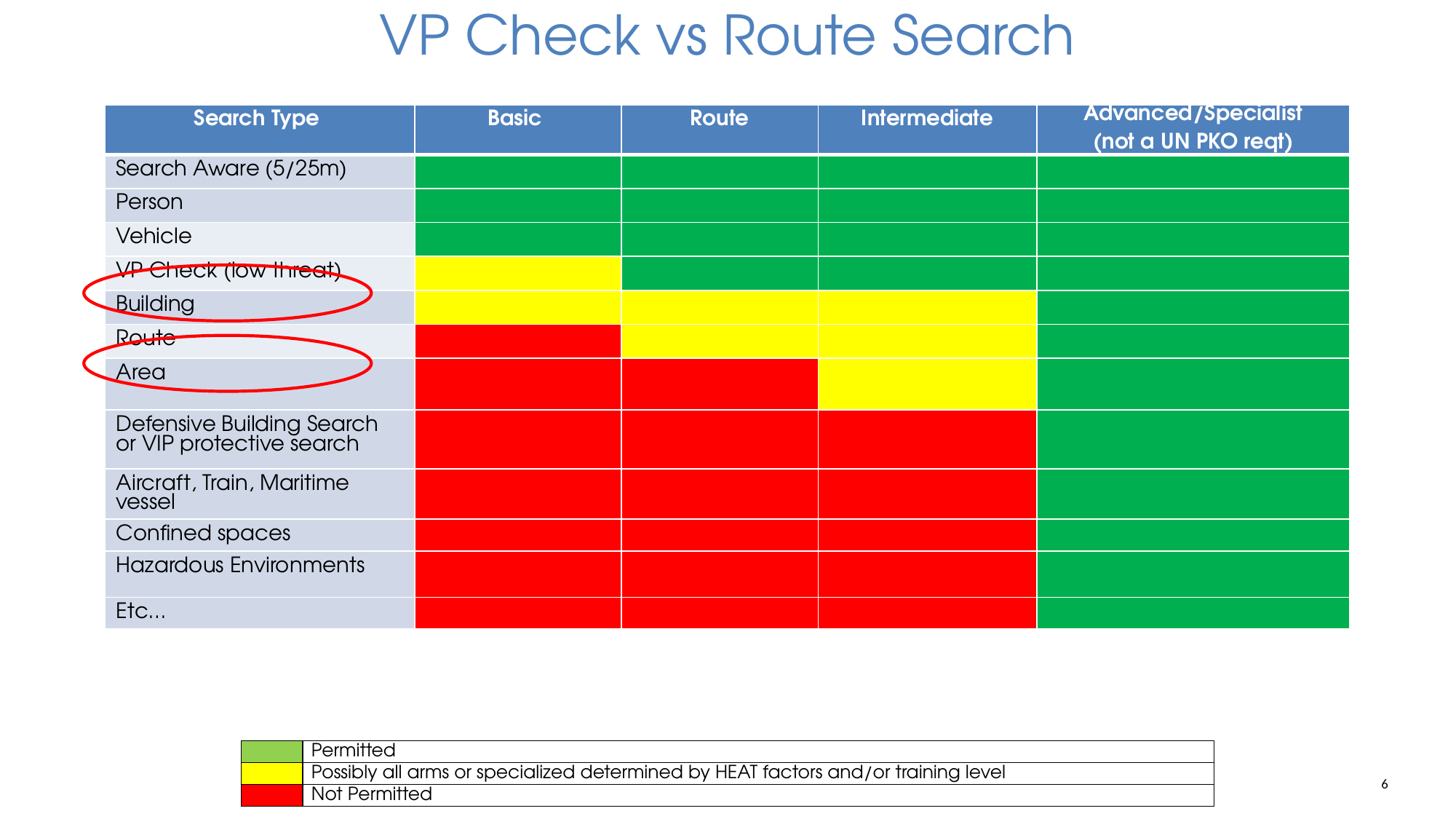

# VP Check vs Route Search
| Search Type | Basic | Route | Intermediate | Advanced/Specialist (not a UN PKO reqt) |
| --- | --- | --- | --- | --- |
| Search Aware (5/25m) |  |  |  |  |
| Person |  |  |  |  |
| Vehicle |  |  |  |  |
| VP Check (low threat) |  |  |  |  |
| Building |  |  |  |  |
| Route |  |  |  |  |
| Area |  |  |  |  |
| Defensive Building Search or VIP protective search |  |  |  |  |
| Aircraft, Train, Maritime vessel |  |  |  |  |
| Confined spaces |  |  |  |  |
| Hazardous Environments |  |  |  |  |
| Etc… |  |  |  |  |

|  | Permitted |
| --- | --- |
|  | Possibly all arms or specialized determined by HEAT factors and/or training level |
|  | Not Permitted |